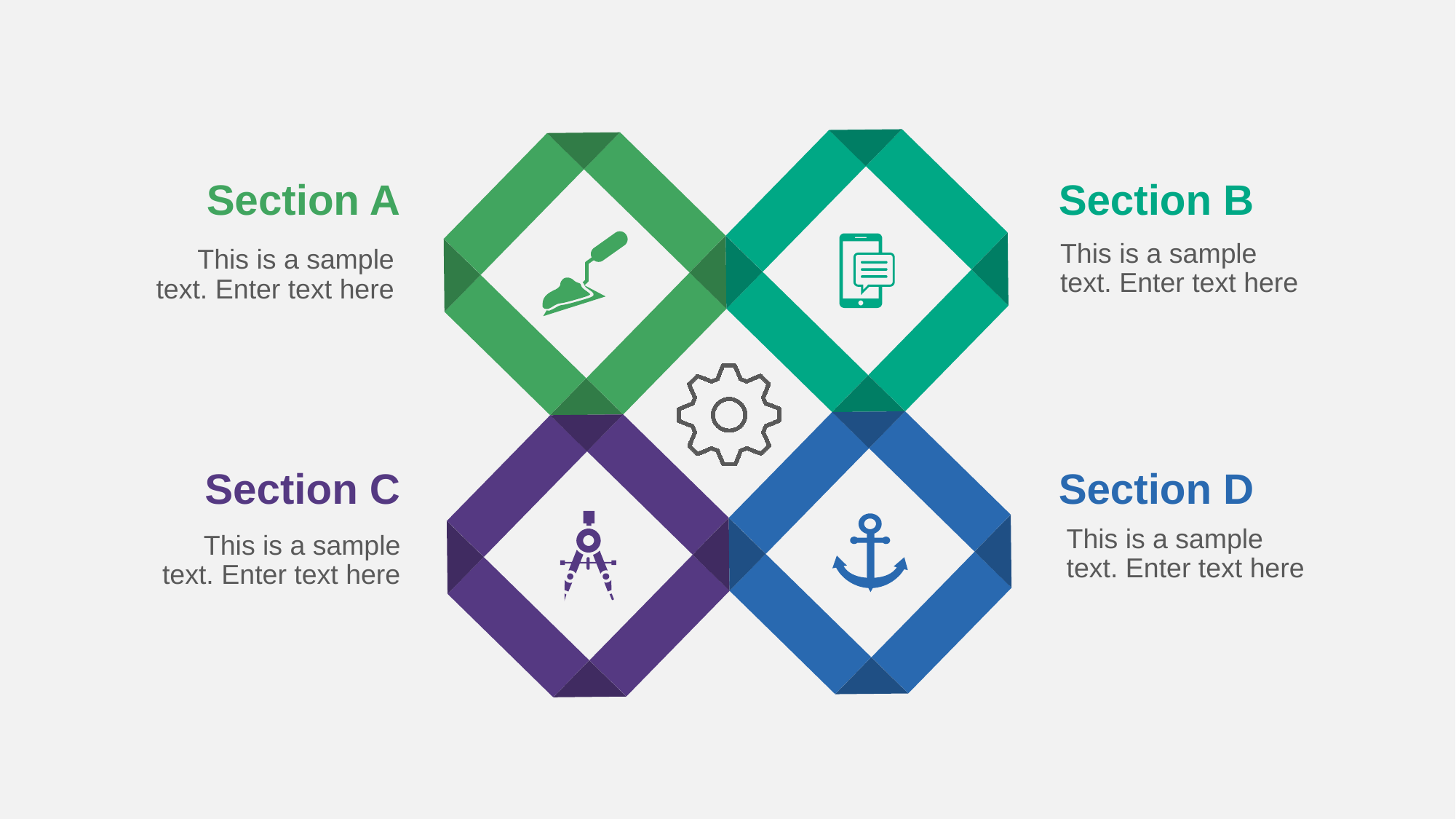

Section A
Section B

This is a sample text. Enter text here

This is a sample text. Enter text here

Section C
Section D

This is a sample text. Enter text here

This is a sample text. Enter text here